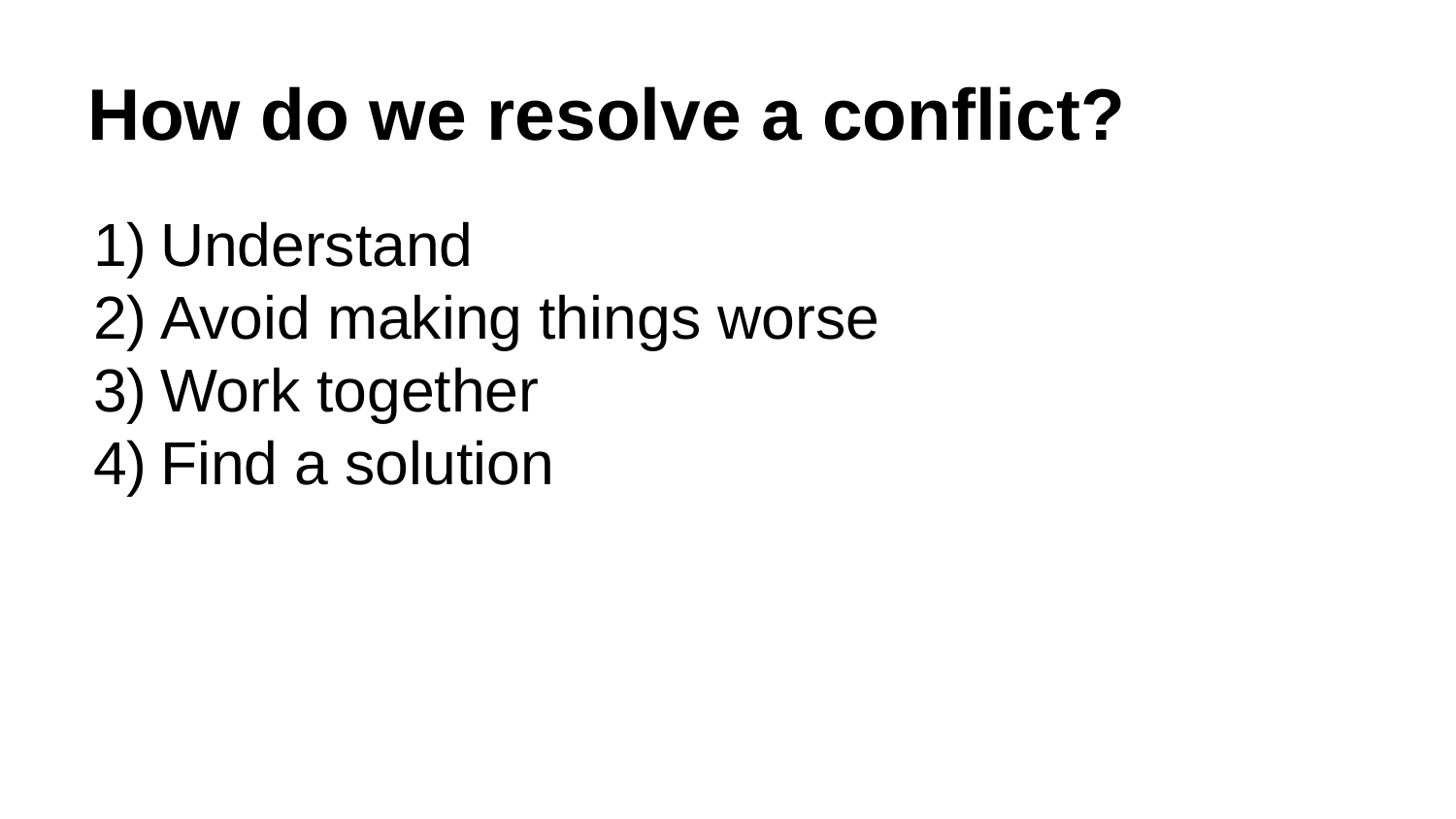

# How do we resolve a conflict?
Understand
Avoid making things worse
Work together
Find a solution